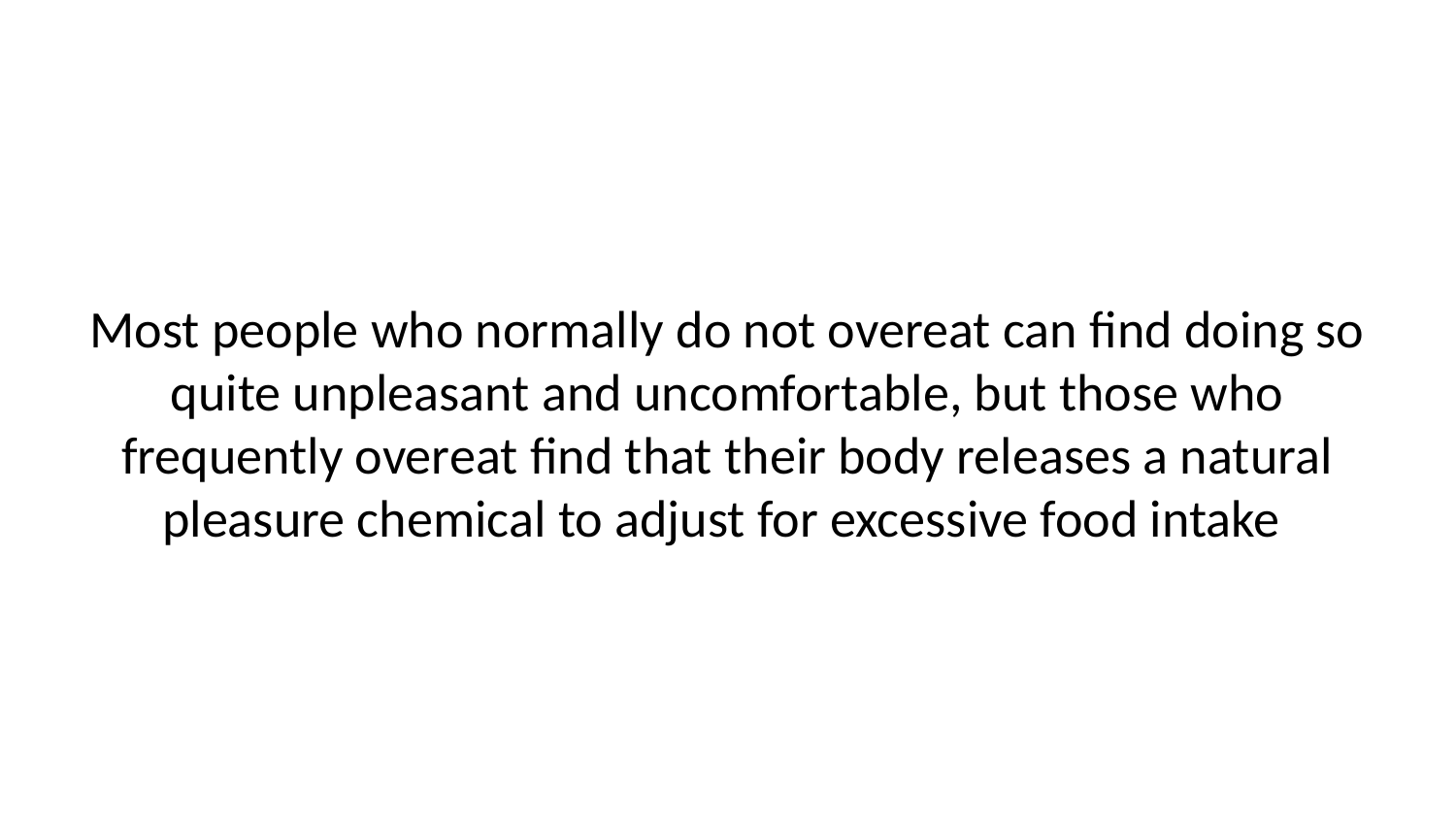

Most people who normally do not overeat can find doing so quite unpleasant and uncomfortable, but those who frequently overeat find that their body releases a natural pleasure chemical to adjust for excessive food intake